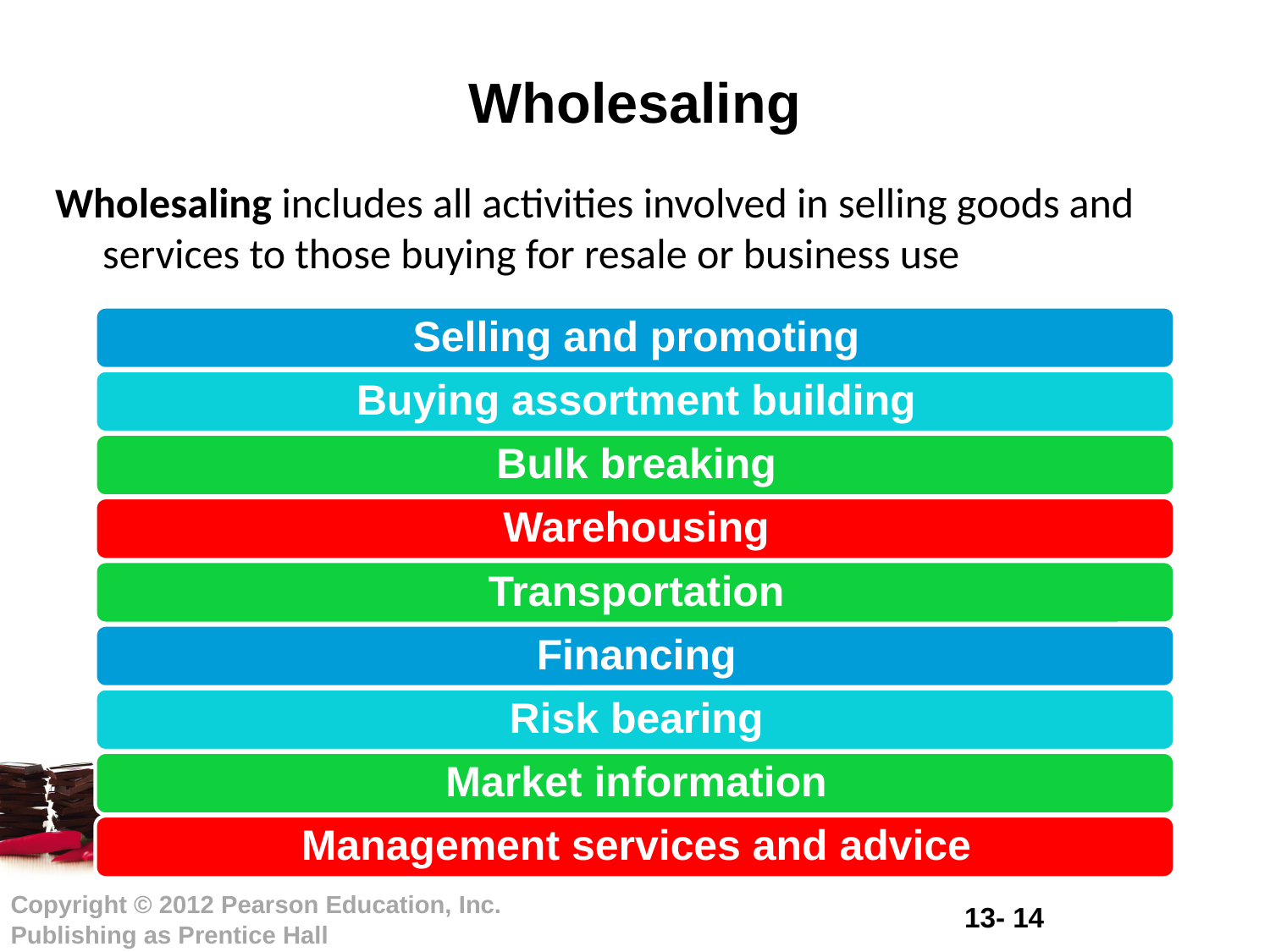

# Wholesaling
Wholesaling includes all activities involved in selling goods and services to those buying for resale or business use

Selling and promoting
Buying assortment building
Bulk breaking
Warehousing
Transportation
Financing
Risk bearing
Market information
Management services and advice